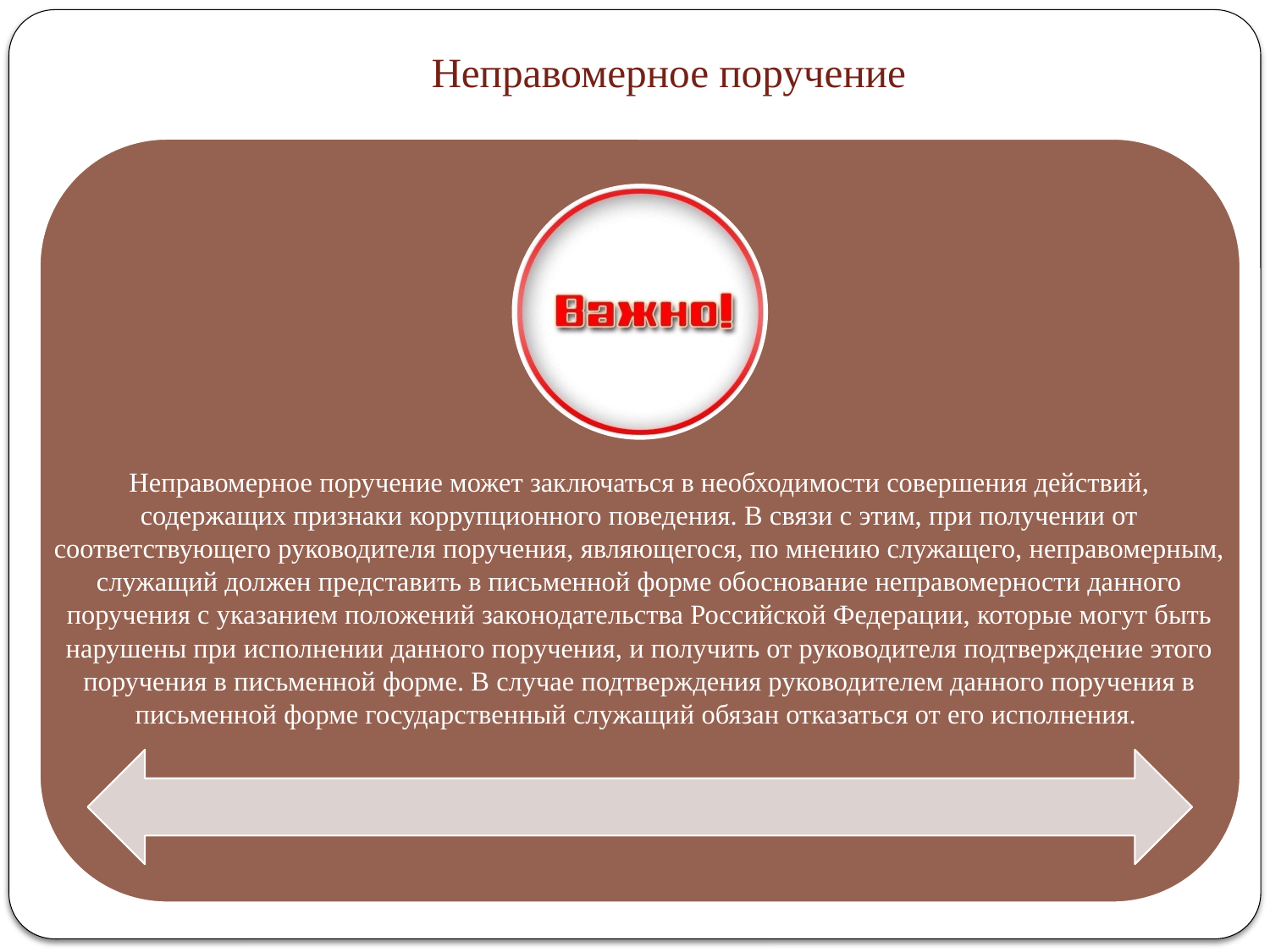

# Неправомерное поручение
Неправомерное поручение может заключаться в необходимости совершения действий, содержащих признаки коррупционного поведения. В связи с этим, при получении от соответствующего руководителя поручения, являющегося, по мнению служащего, неправомерным, служащий должен представить в письменной форме обоснование неправомерности данного поручения с указанием положений законодательства Российской Федерации, которые могут быть нарушены при исполнении данного поручения, и получить от руководителя подтверждение этого поручения в письменной форме. В случае подтверждения руководителем данного поручения в письменной форме государственный служащий обязан отказаться от его исполнения.